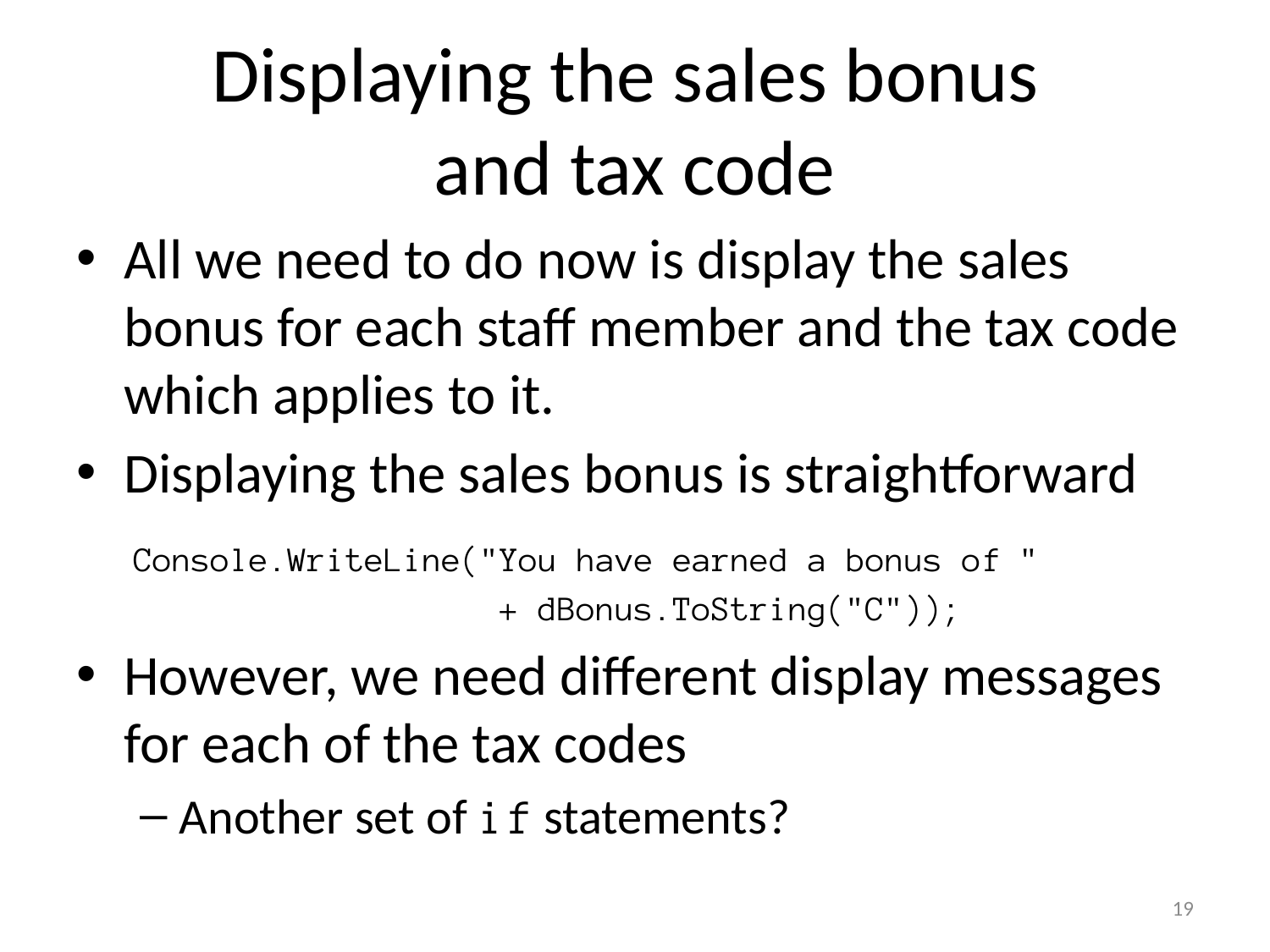

# Displaying the sales bonus and tax code
All we need to do now is display the sales bonus for each staff member and the tax code which applies to it.
Displaying the sales bonus is straightforward

   Console.WriteLine("You have earned a bonus of "
                      + dBonus.ToString("C"));
However, we need different display messages for each of the tax codes
Another set of if statements?
19